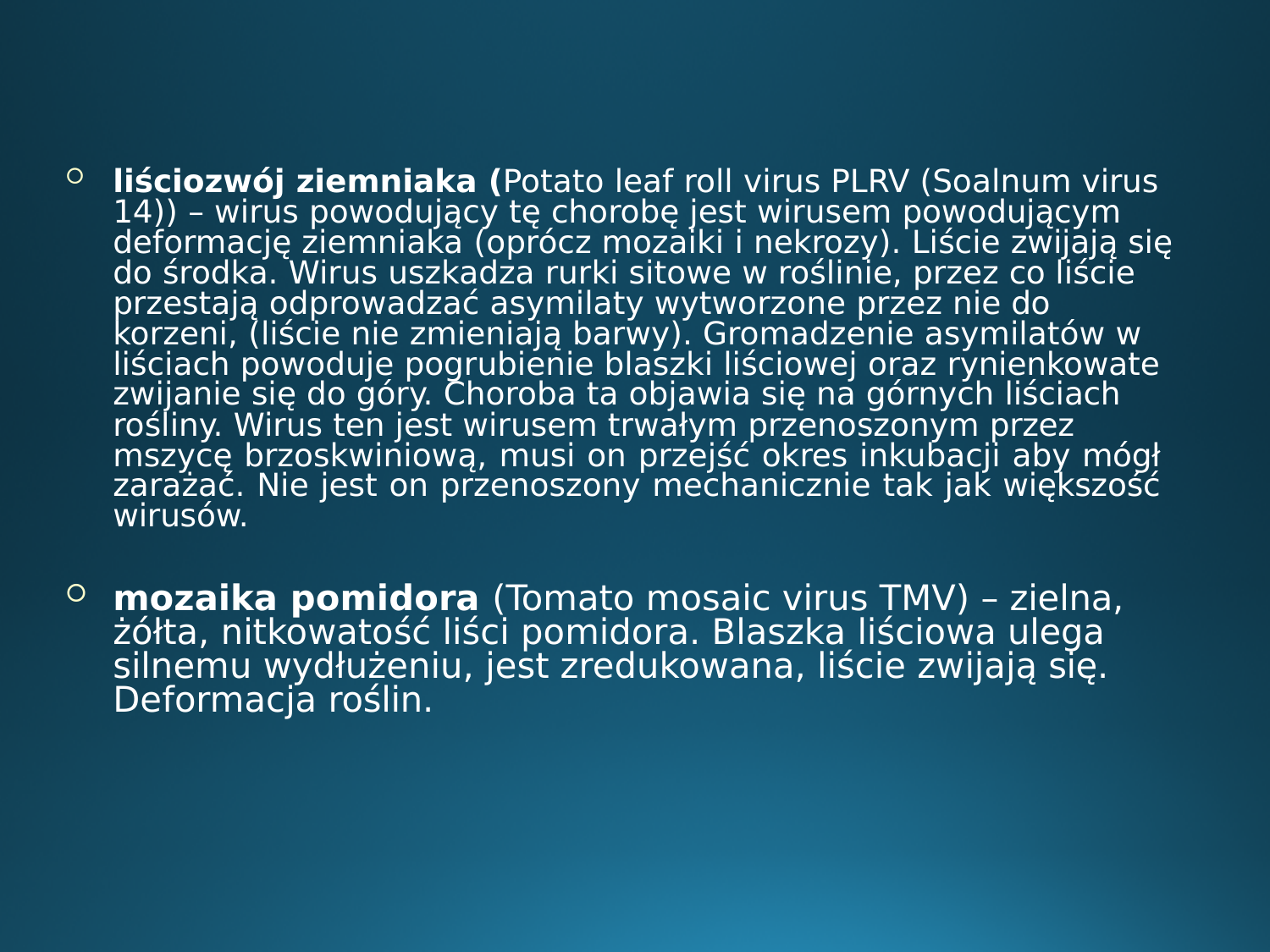

liściozwój ziemniaka (Potato leaf roll virus PLRV (Soalnum virus 14)) – wirus powodujący tę chorobę jest wirusem powodującym deformację ziemniaka (oprócz mozaiki i nekrozy). Liście zwijają się do środka. Wirus uszkadza rurki sitowe w roślinie, przez co liście przestają odprowadzać asymilaty wytworzone przez nie do korzeni, (liście nie zmieniają barwy). Gromadzenie asymilatów w liściach powoduje pogrubienie blaszki liściowej oraz rynienkowate zwijanie się do góry. Choroba ta objawia się na górnych liściach rośliny. Wirus ten jest wirusem trwałym przenoszonym przez
mszycę brzoskwiniową, musi on przejść okres inkubacji aby mógł zarażać. Nie jest on przenoszony mechanicznie tak jak większość wirusów.

mozaika pomidora (Tomato mosaic virus TMV) – zielna, żółta, nitkowatość liści pomidora. Blaszka liściowa ulega silnemu wydłużeniu, jest zredukowana, liście zwijają się. Deformacja roślin.